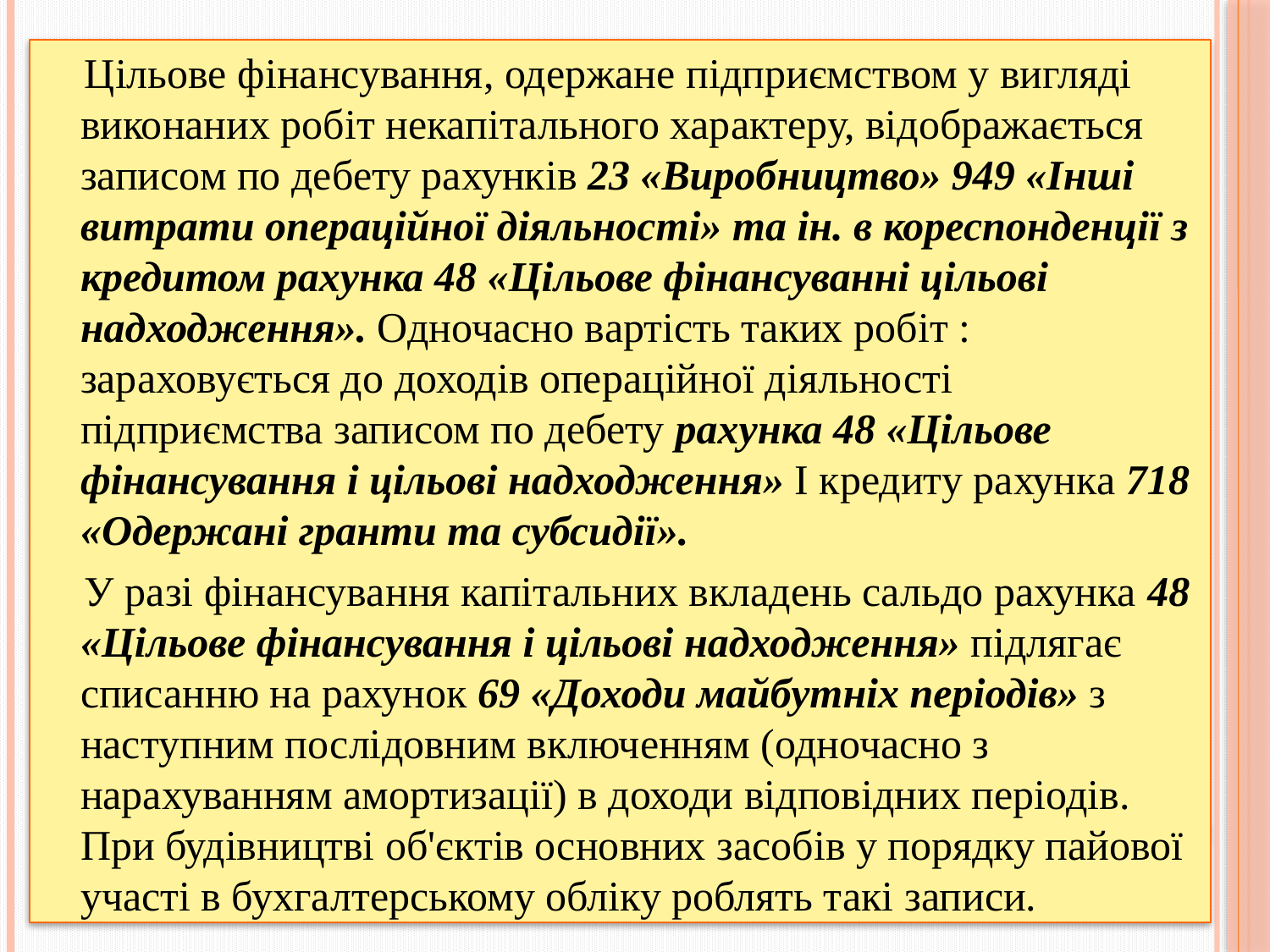

Цільове фінансування, одержане підприємством у вигляді виконаних робіт некапітального характеру, відображається записом по дебету рахунків 23 «Виробництво» 949 «Інші витрати операційної діяльності» та ін. в кореспонденції з кредитом рахунка 48 «Цільове фінансуванні цільові надходження». Одночасно вартість таких робіт : зараховується до доходів операційної діяльності підприємства записом по дебету рахунка 48 «Цільове фінансування і цільові надходження» І кредиту рахунка 718 «Одержані гранти та субсидії».
    У разі фінансування капітальних вкладень сальдо рахунка 48 «Цільове фінансування і цільові надходження» підлягає списанню на рахунок 69 «Доходи майбутніх періодів» з наступним послідовним включенням (одночасно з нарахуванням амортизації) в доходи відповідних періодів. При будівництві об'єктів основних засобів у порядку пайової участі в бухгалтерському обліку роблять такі записи.